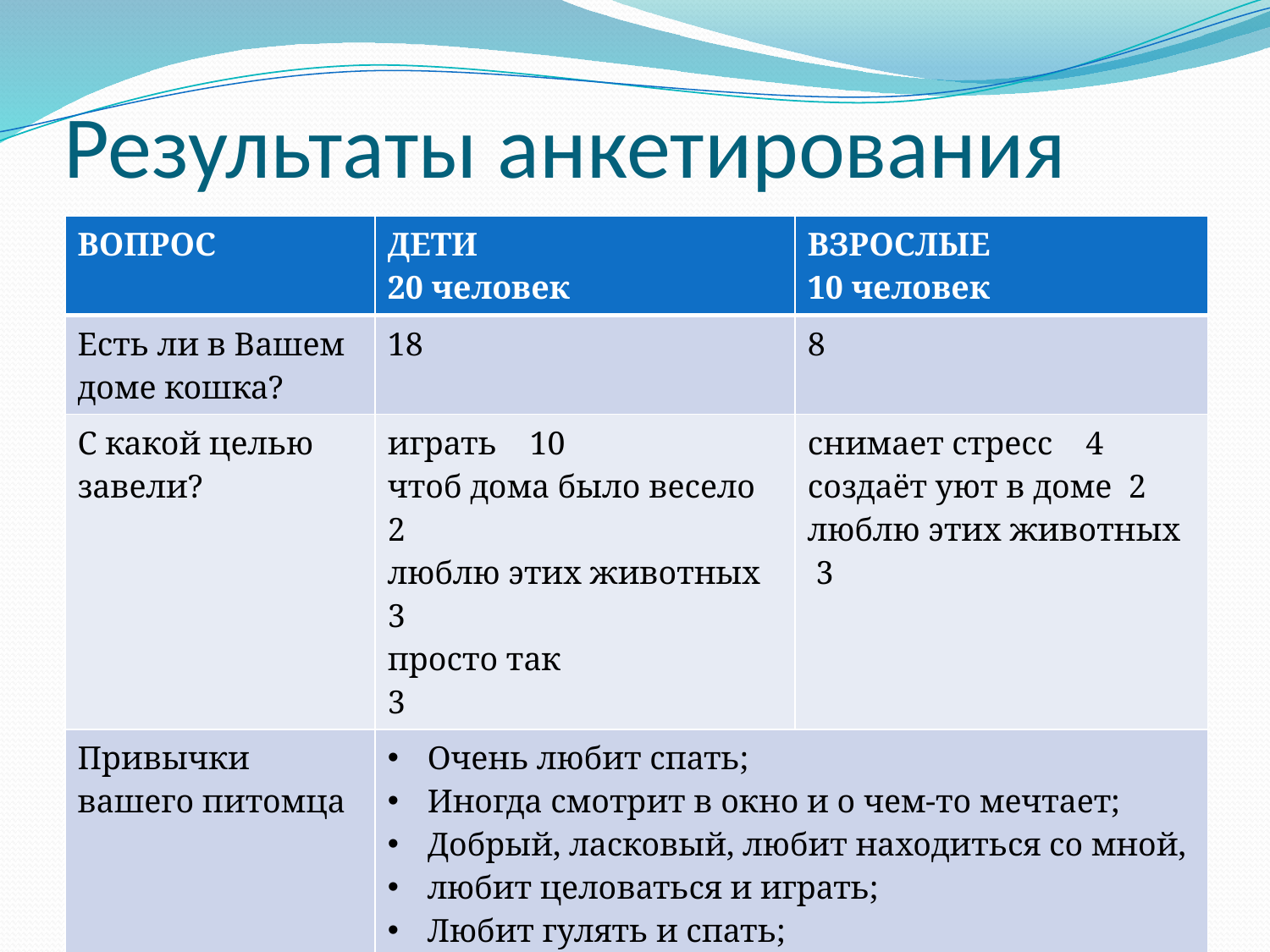

# Результаты анкетирования
| ВОПРОС | ДЕТИ 20 человек | ВЗРОСЛЫЕ 10 человек |
| --- | --- | --- |
| Есть ли в Вашем доме кошка? | 18 | 8 |
| С какой целью завели? | играть 10 чтоб дома было весело 2 люблю этих животных 3 просто так 3 | снимает стресс 4 создаёт уют в доме 2 люблю этих животных 3 |
| Привычки вашего питомца | Очень любит спать; Иногда смотрит в окно и о чем-то мечтает; Добрый, ласковый, любит находиться со мной, любит целоваться и играть; Любит гулять и спать; Любит спать в тазу; Играть с веревкой, кусаться, царапаться |  |
|  |  |  |